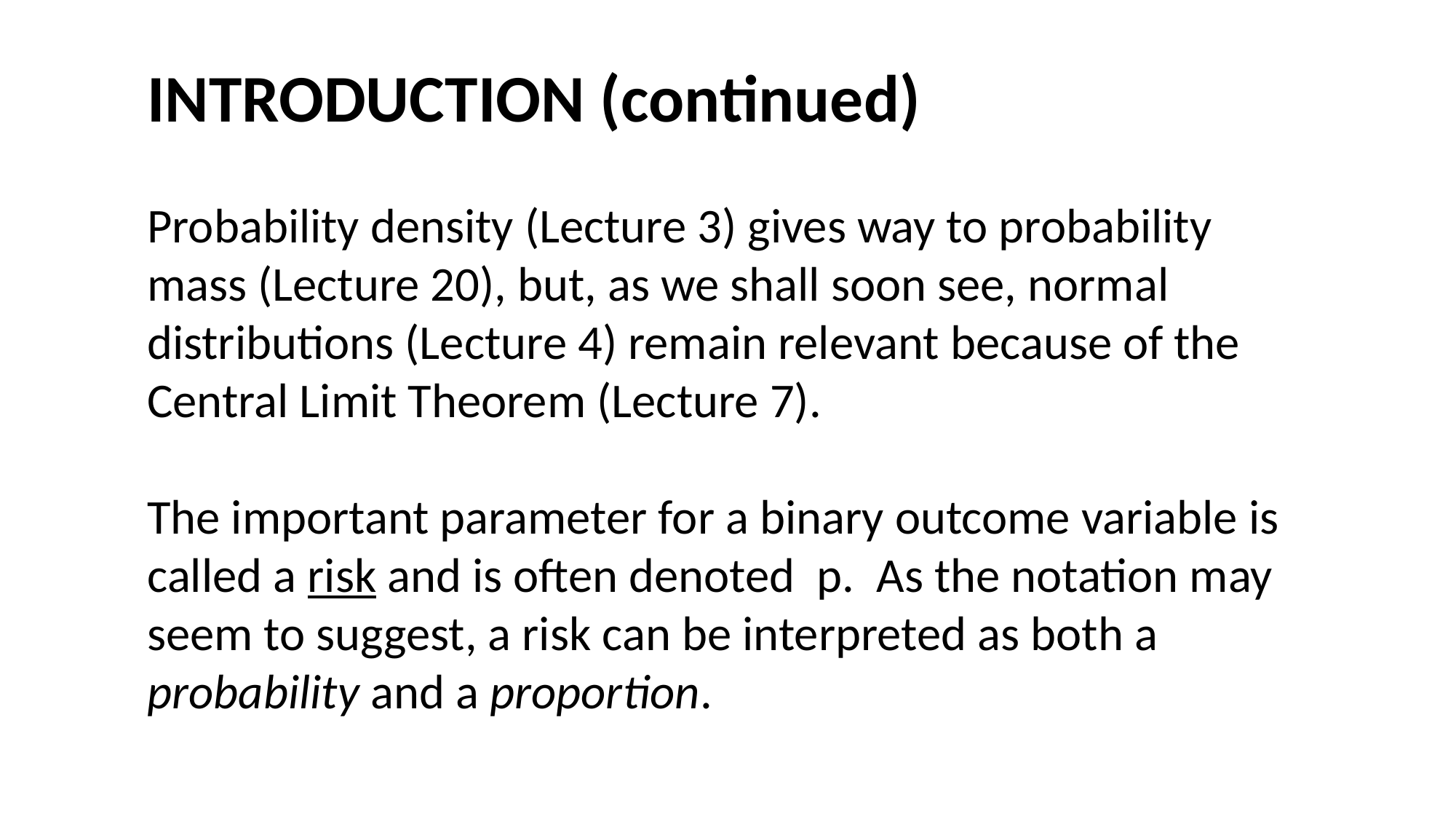

#
INTRODUCTION (continued)

Probability density (Lecture 3) gives way to probability mass (Lecture 20), but, as we shall soon see, normal distributions (Lecture 4) remain relevant because of the Central Limit Theorem (Lecture 7).

The important parameter for a binary outcome variable is called a risk and is often denoted  p.  As the notation may seem to suggest, a risk can be interpreted as both a probability and a proportion.